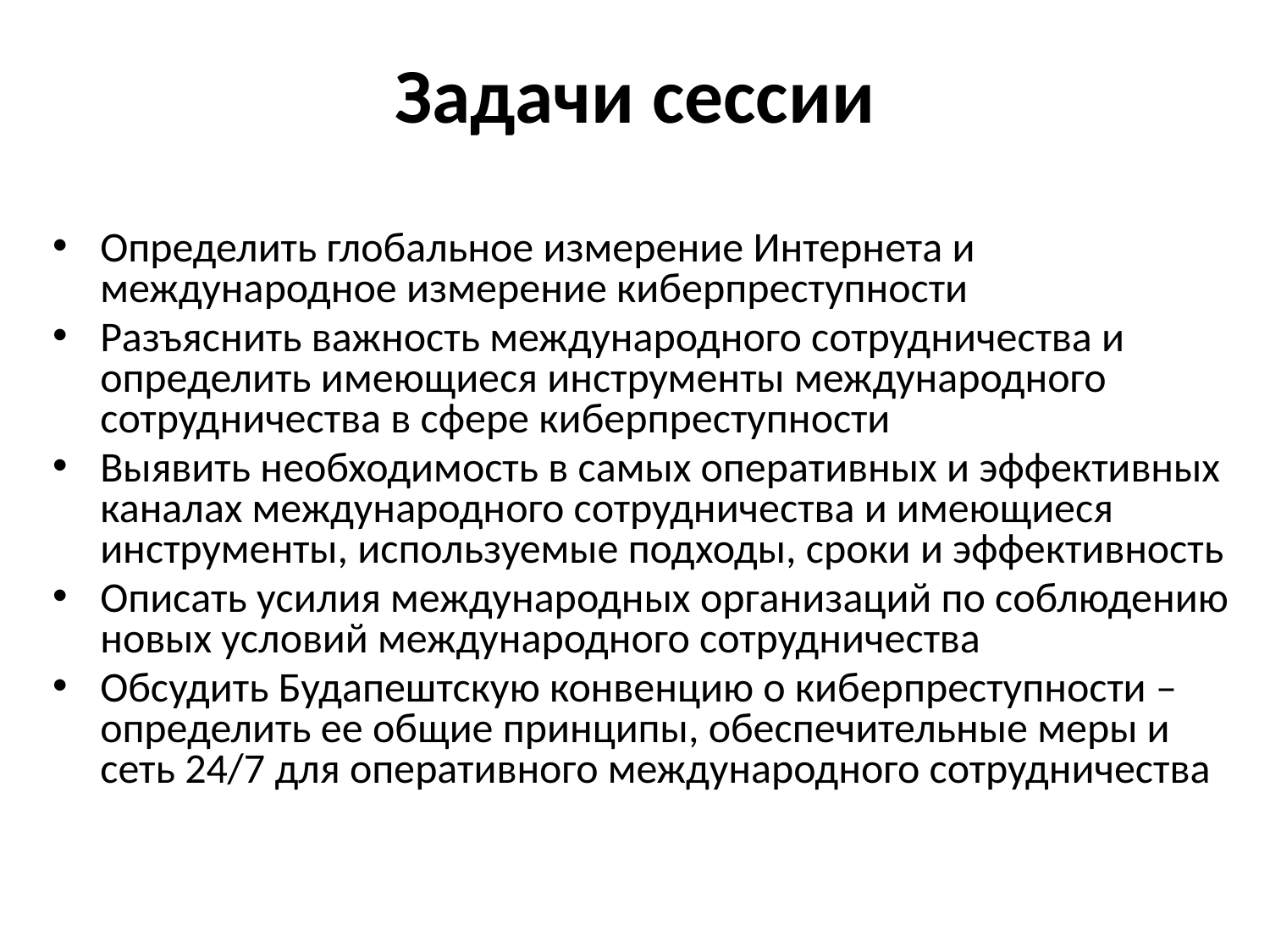

# Задачи сессии
Определить глобальное измерение Интернета и международное измерение киберпреступности
Разъяснить важность международного сотрудничества и определить имеющиеся инструменты международного сотрудничества в сфере киберпреступности
Выявить необходимость в самых оперативных и эффективных каналах международного сотрудничества и имеющиеся инструменты, используемые подходы, сроки и эффективность
Описать усилия международных организаций по соблюдению новых условий международного сотрудничества
Обсудить Будапештскую конвенцию о киберпреступности – определить ее общие принципы, обеспечительные меры и сеть 24/7 для оперативного международного сотрудничества